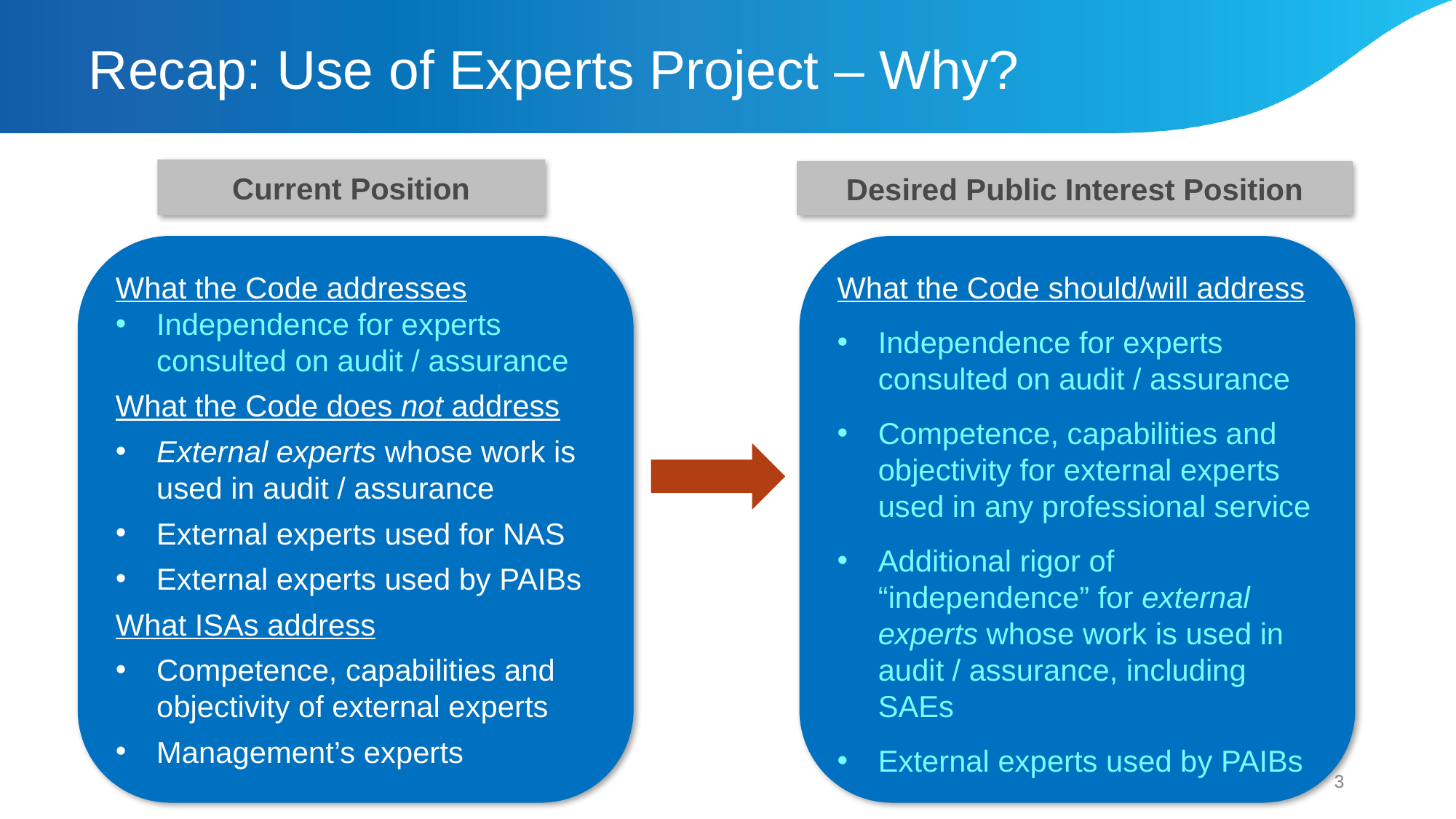

# Recap: Use of Experts Project – Why?
Current Position
Desired Public Interest Position
What the Code addresses
Independence for experts consulted on audit / assurance
What the Code does not address
External experts whose work is used in audit / assurance
External experts used for NAS
External experts used by PAIBs
What ISAs address
Competence, capabilities and objectivity of external experts
Management’s experts
What the Code should/will address
Independence for experts consulted on audit / assurance
Competence, capabilities and objectivity for external experts used in any professional service
Additional rigor of “independence” for external experts whose work is used in audit / assurance, including SAEs
External experts used by PAIBs

3